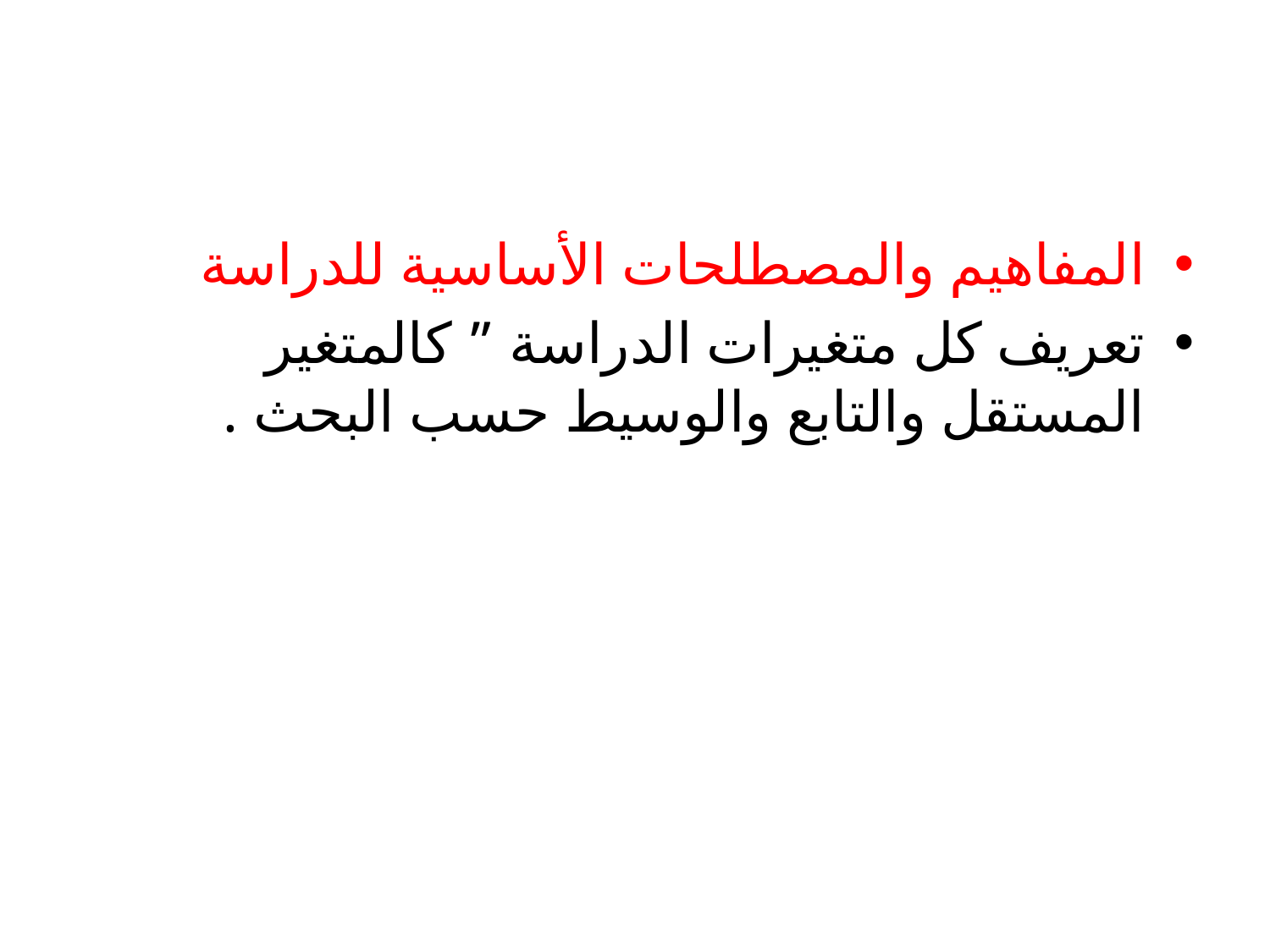

#
المفاهيم والمصطلحات الأساسية للدراسة
تعريف كل متغيرات الدراسة ” كالمتغير المستقل والتابع والوسيط حسب البحث .